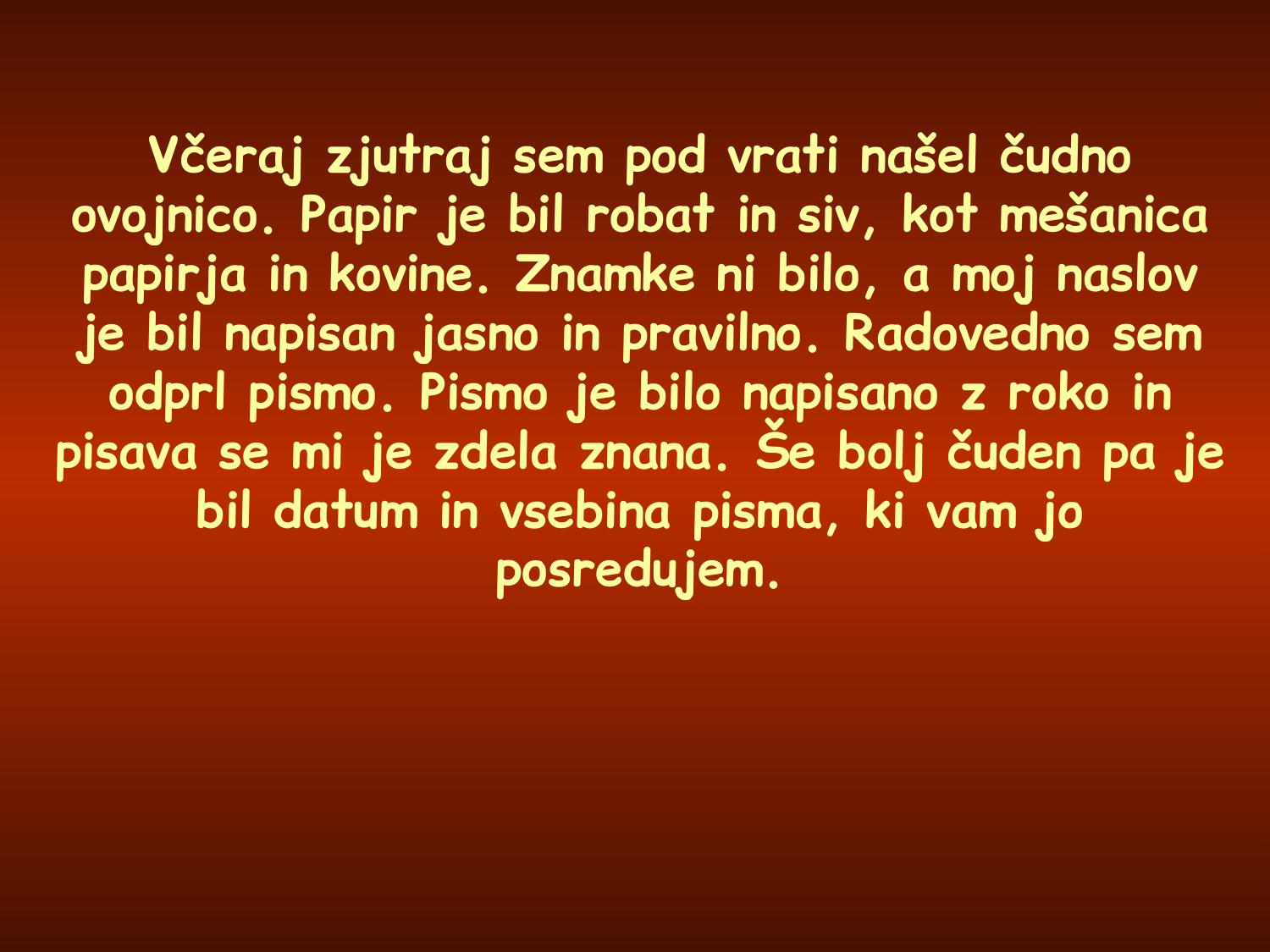

Včeraj zjutraj sem pod vrati našel čudno ovojnico. Papir je bil robat in siv, kot mešanica papirja in kovine. Znamke ni bilo, a moj naslov je bil napisan jasno in pravilno. Radovedno sem odprl pismo. Pismo je bilo napisano z roko in pisava se mi je zdela znana. Še bolj čuden pa je bil datum in vsebina pisma, ki vam jo posredujem.